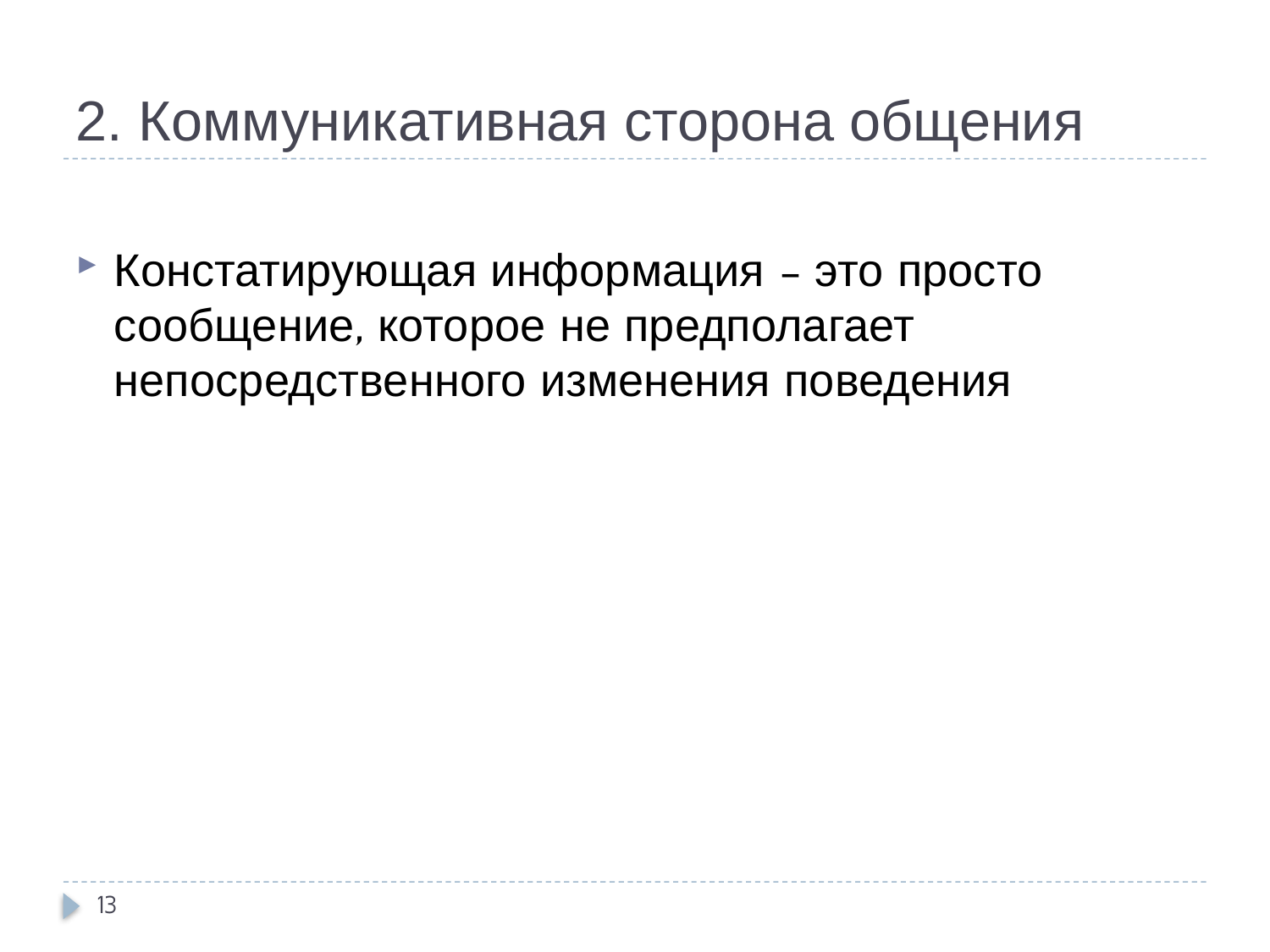

# 2. Коммуникативная сторона общения

Констатирующая информация – это просто сообщение, которое не предполагает непосредственного изменения поведения

13